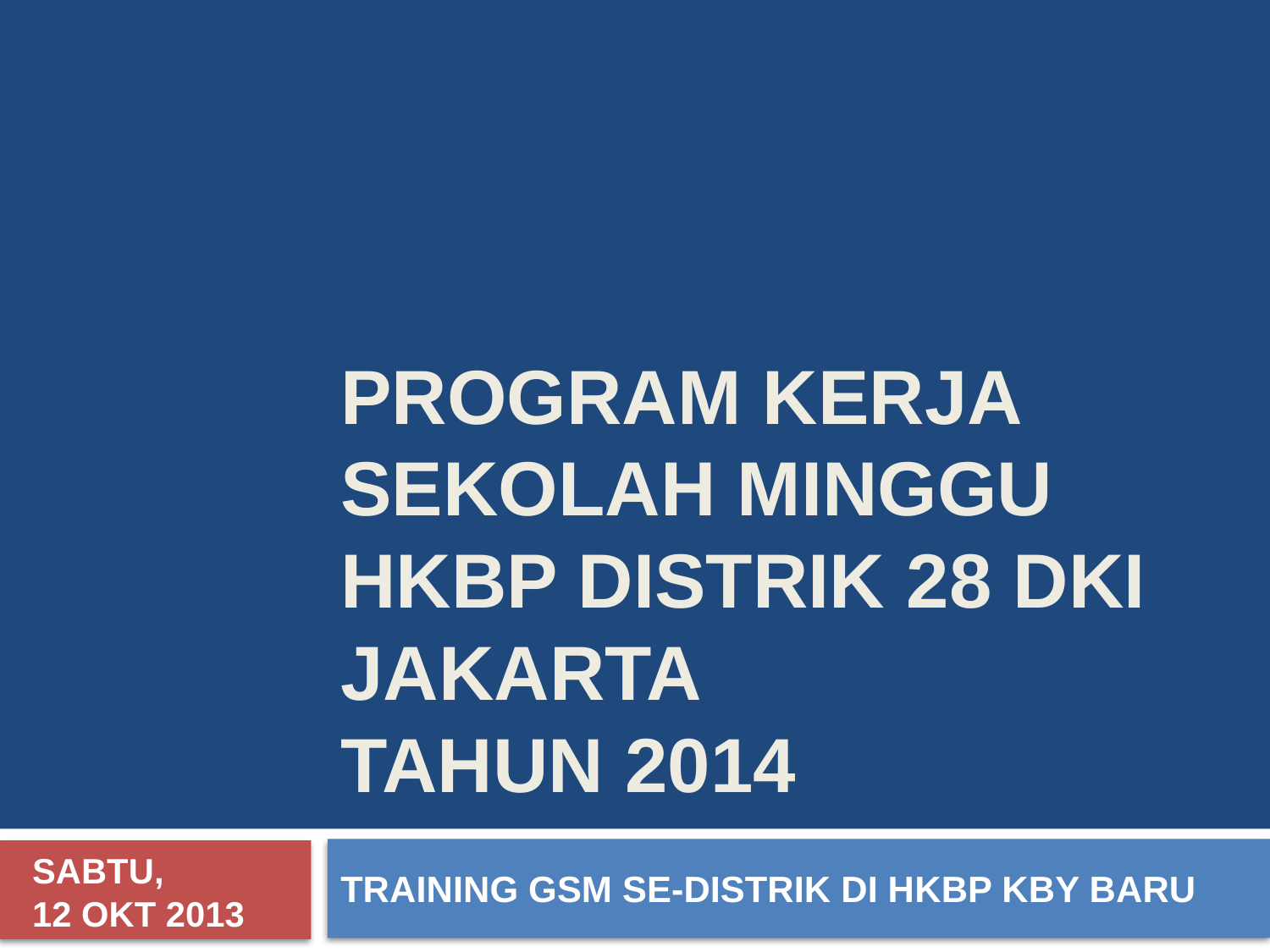

# PROGRAM KERJA SEKOLAH MINGGU HKBP DISTRIK 28 DKI JAKARTA TAHUN 2014
TRAINING GSM SE-DISTRIK DI HKBP KBY BARU
SABTU,
12 OKT 2013